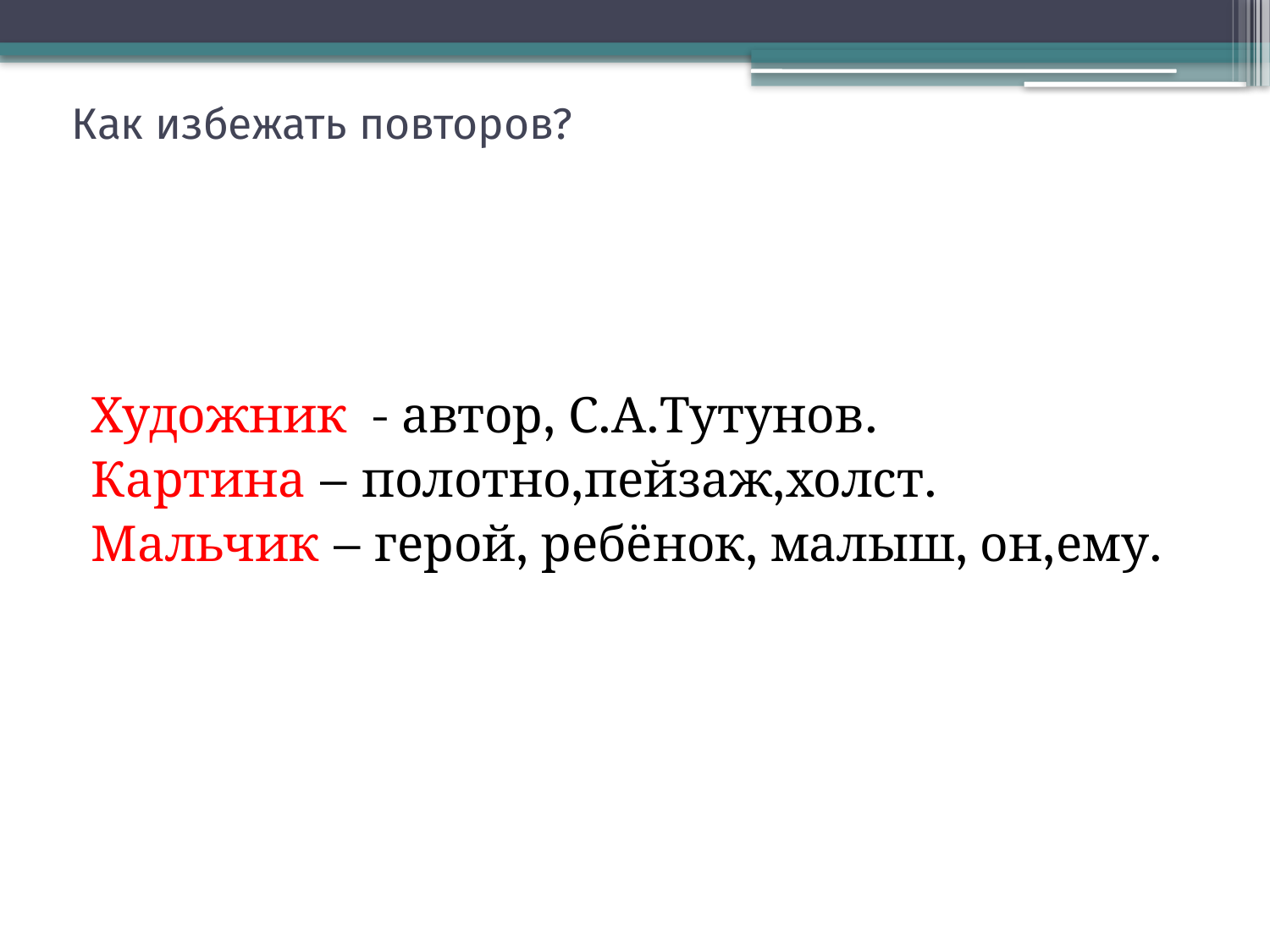

# Как избежать повторов?

Художник  - автор, С.А.Тутунов.
Картина – полотно,пейзаж,холст.
Мальчик – герой, ребёнок, малыш, он,ему.